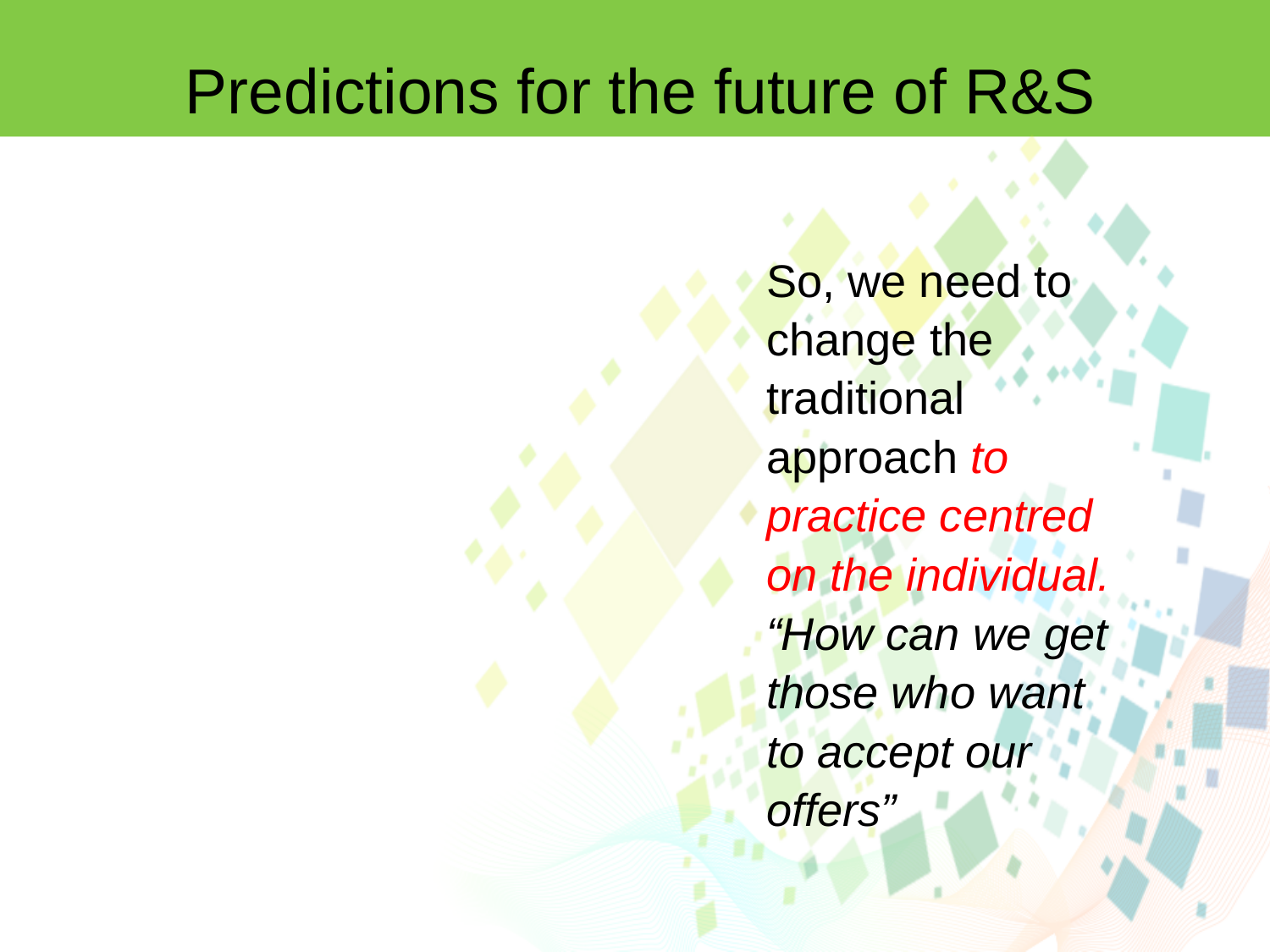

Predictions for the future of R&S
So, we need to change the traditional approach to practice centred on the individual. “How can we get those who want to accept our offers”